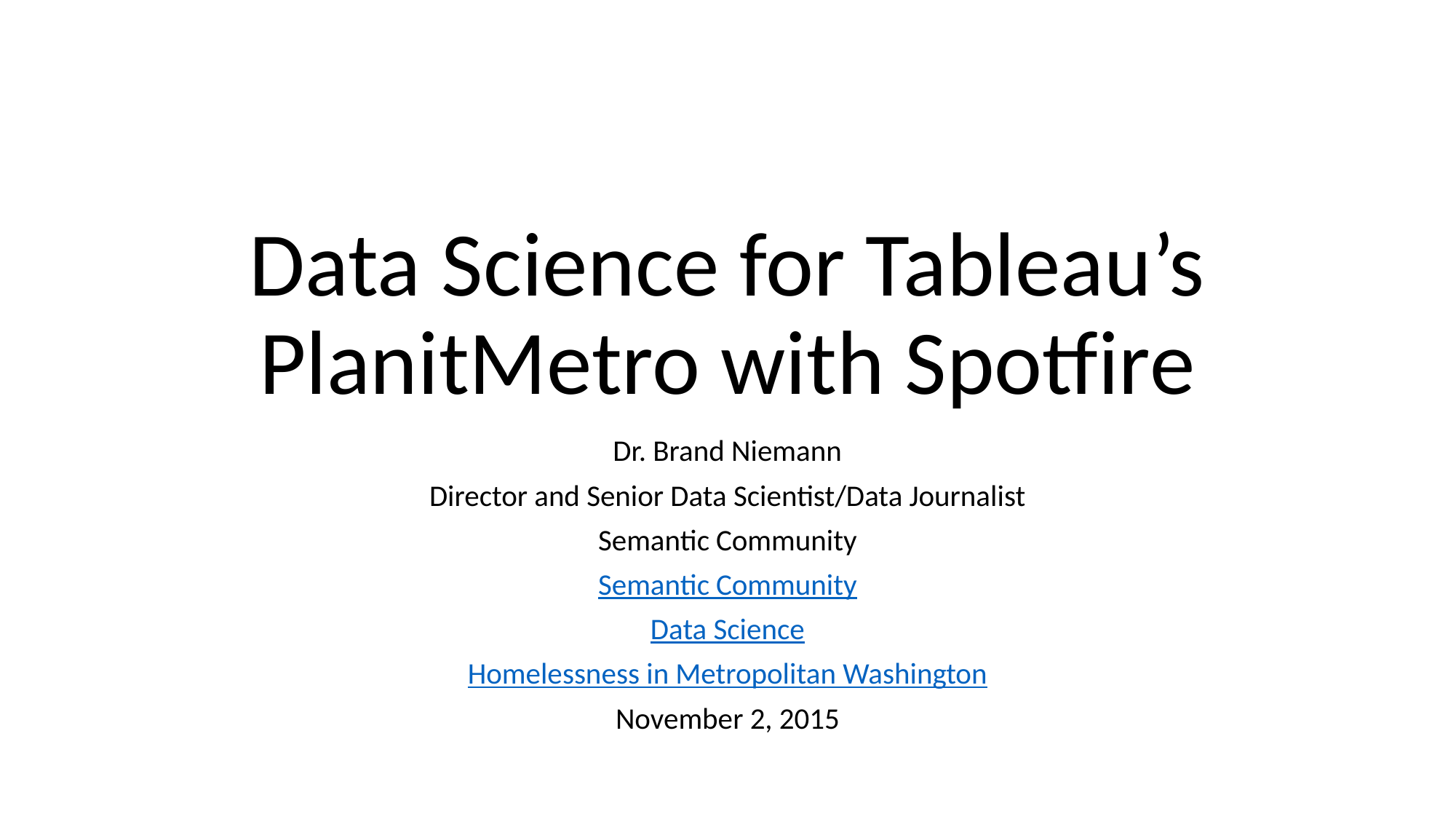

# Data Science for Tableau’s PlanitMetro with Spotfire
Dr. Brand Niemann
Director and Senior Data Scientist/Data Journalist
Semantic Community
Semantic Community
Data Science
Homelessness in Metropolitan Washington
November 2, 2015